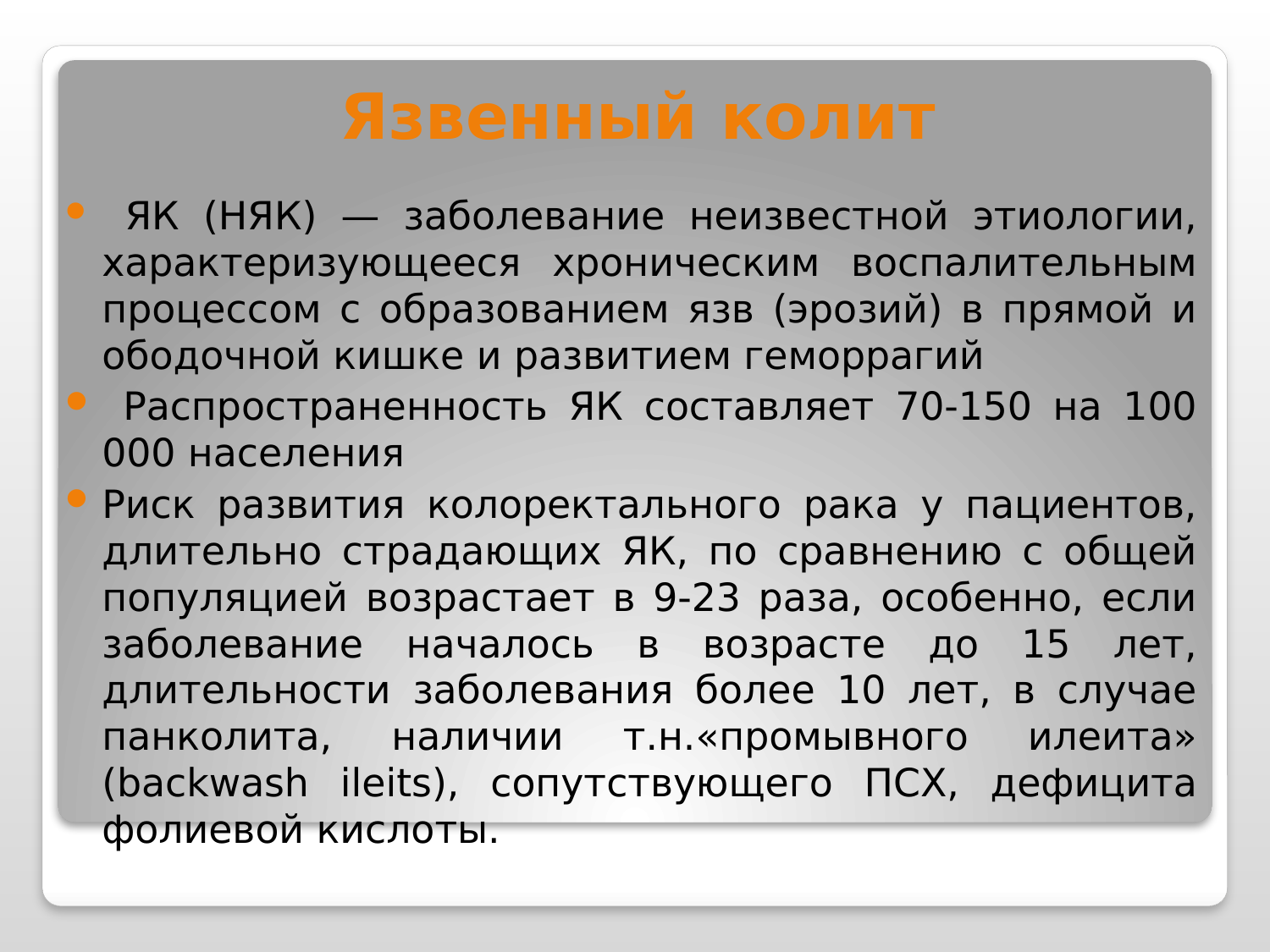

# Язвенный	колит
 ЯК (НЯК) — заболевание неизвестной этиологии, характеризующееся хроническим воспалительным процессом с образованием язв (эрозий) в прямой и ободочной кишке и развитием геморрагий
 Распространенность ЯК составляет 70-150 на 100 000 населения
Риск развития колоректального рака у пациентов, длительно страдающих ЯК, по сравнению с общей популяцией возрастает в 9-23 раза, особенно, если заболевание началось в возрасте до 15 лет, длительности заболевания более 10 лет, в случае панколита, наличии т.н.«промывного илеита» (backwash ileits), сопутствующего ПСХ, дефицита фолиевой кислоты.